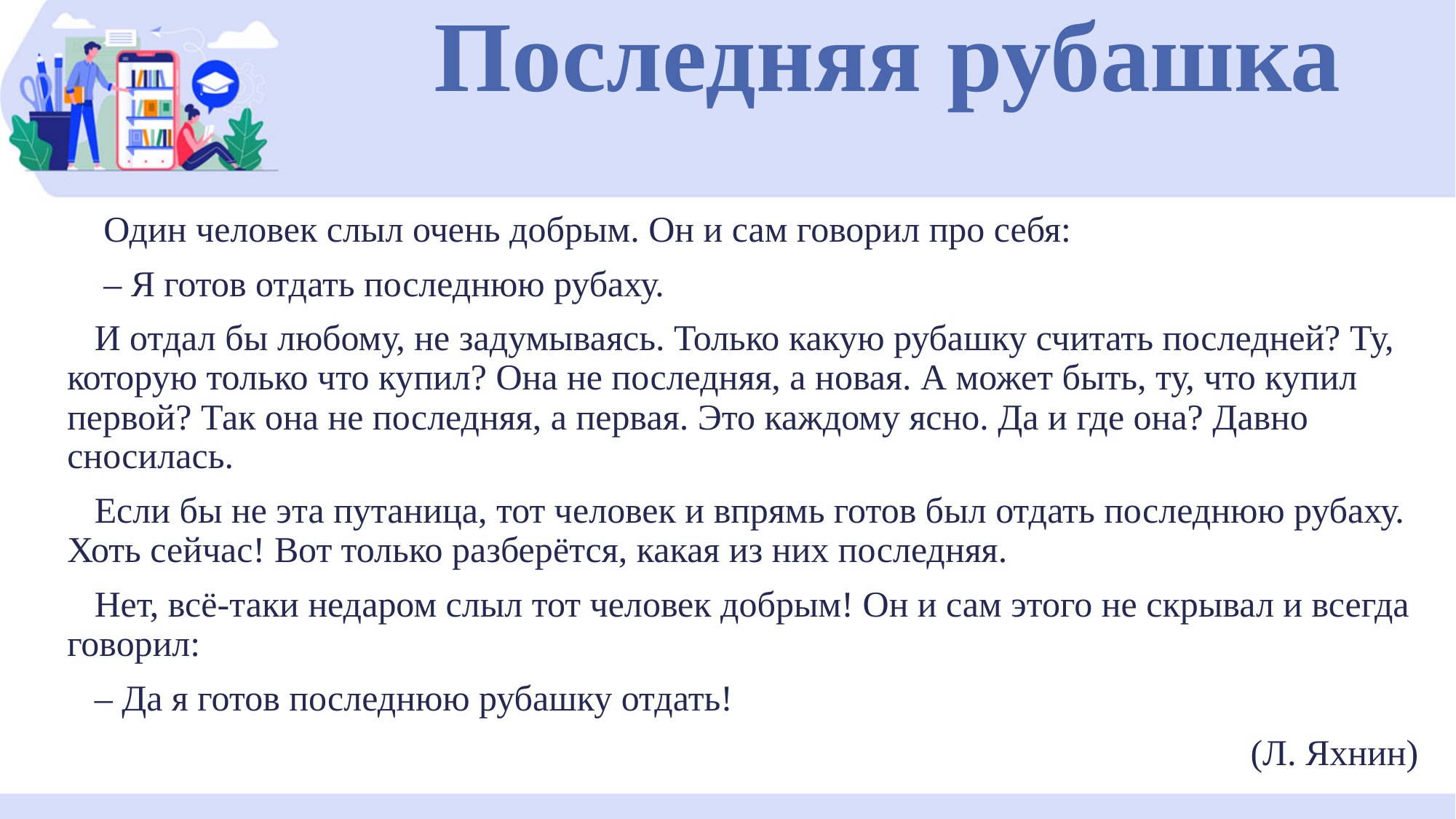

# Последняя рубашка

    Один человек слыл очень добрым. Он и сам говорил про себя:
    – Я готов отдать последнюю рубаху.
   И отдал бы любому, не задумываясь. Только какую рубашку считать последней? Ту, которую только что купил? Она не последняя, а новая. А может быть, ту, что купил первой? Так она не последняя, а первая. Это каждому ясно. Да и где она? Давно сносилась.
   Если бы не эта путаница, тот человек и впрямь готов был отдать последнюю рубаху. Хоть сейчас! Вот только разберётся, какая из них последняя.
   Нет, всё-таки недаром слыл тот человек добрым! Он и сам этого не скрывал и всегда говорил:
   – Да я готов последнюю рубашку отдать!
(Л. Яхнин)